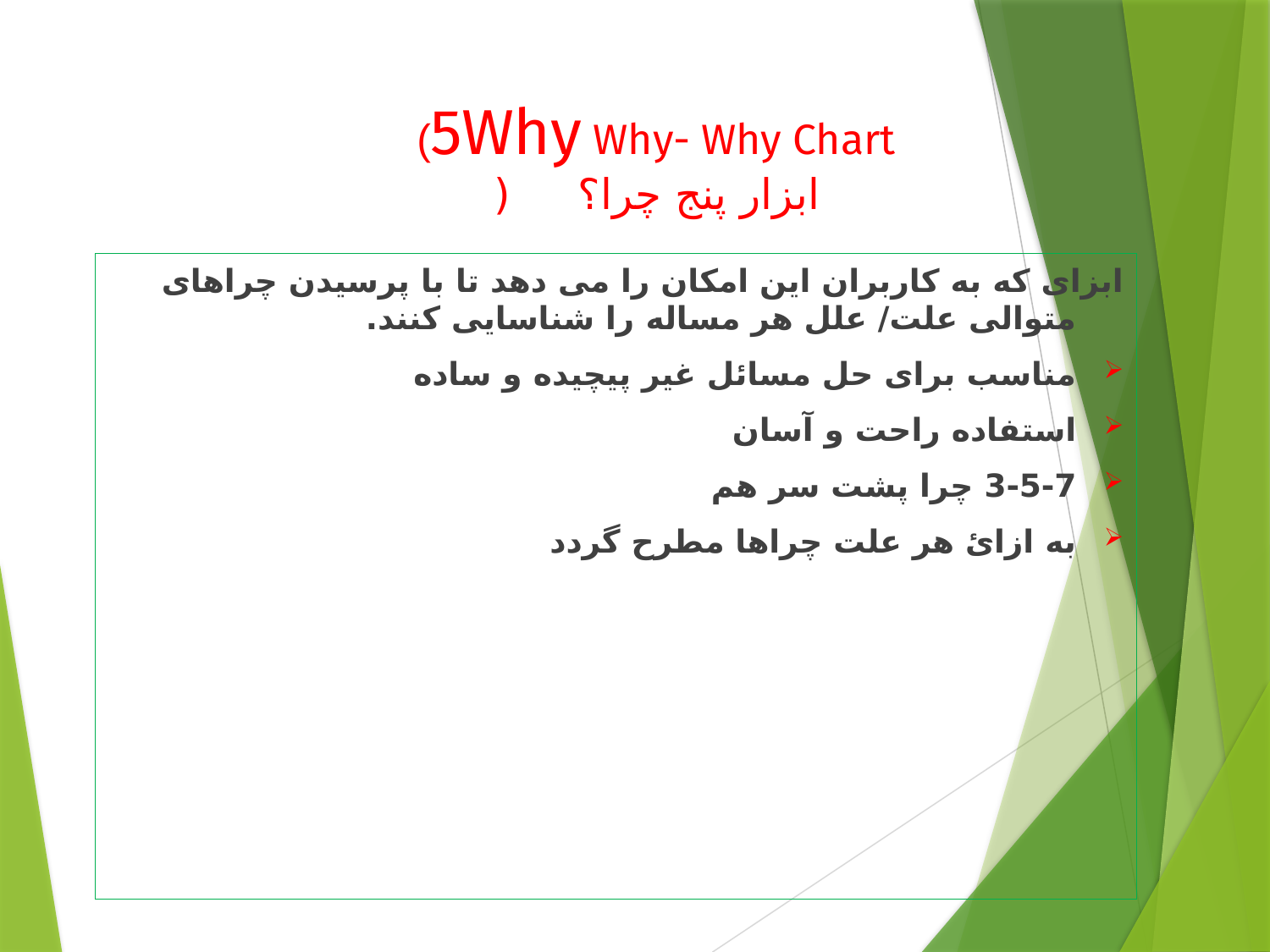

# 5Why Why- Why Chart) ابزار پنج چرا؟     (
ابزای که به کاربران این امکان را می دهد تا با پرسیدن چراهای متوالی علت/ علل هر مساله را شناسایی کنند.
مناسب برای حل مسائل غیر پیچیده و ساده
استفاده راحت و آسان
3-5-7 چرا پشت سر هم
به ازائ هر علت چراها مطرح گردد